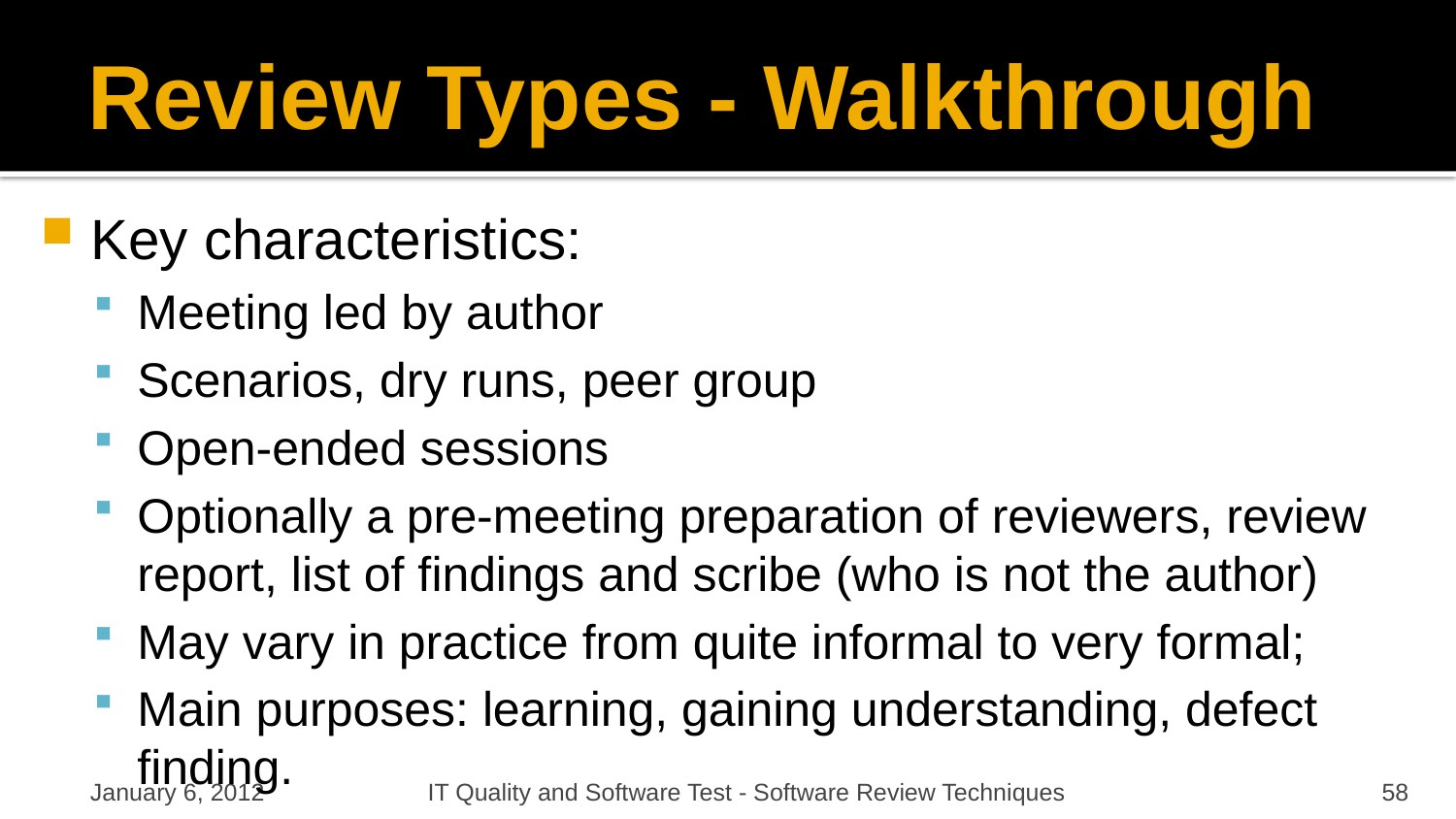

# Review Types - Walkthrough
Key characteristics:
Meeting led by author
Scenarios, dry runs, peer group
Open-ended sessions
Optionally a pre-meeting preparation of reviewers, review report, list of findings and scribe (who is not the author)
May vary in practice from quite informal to very formal;
Main purposes: learning, gaining understanding, defect finding.
January 6, 2012
IT Quality and Software Test - Software Review Techniques
58